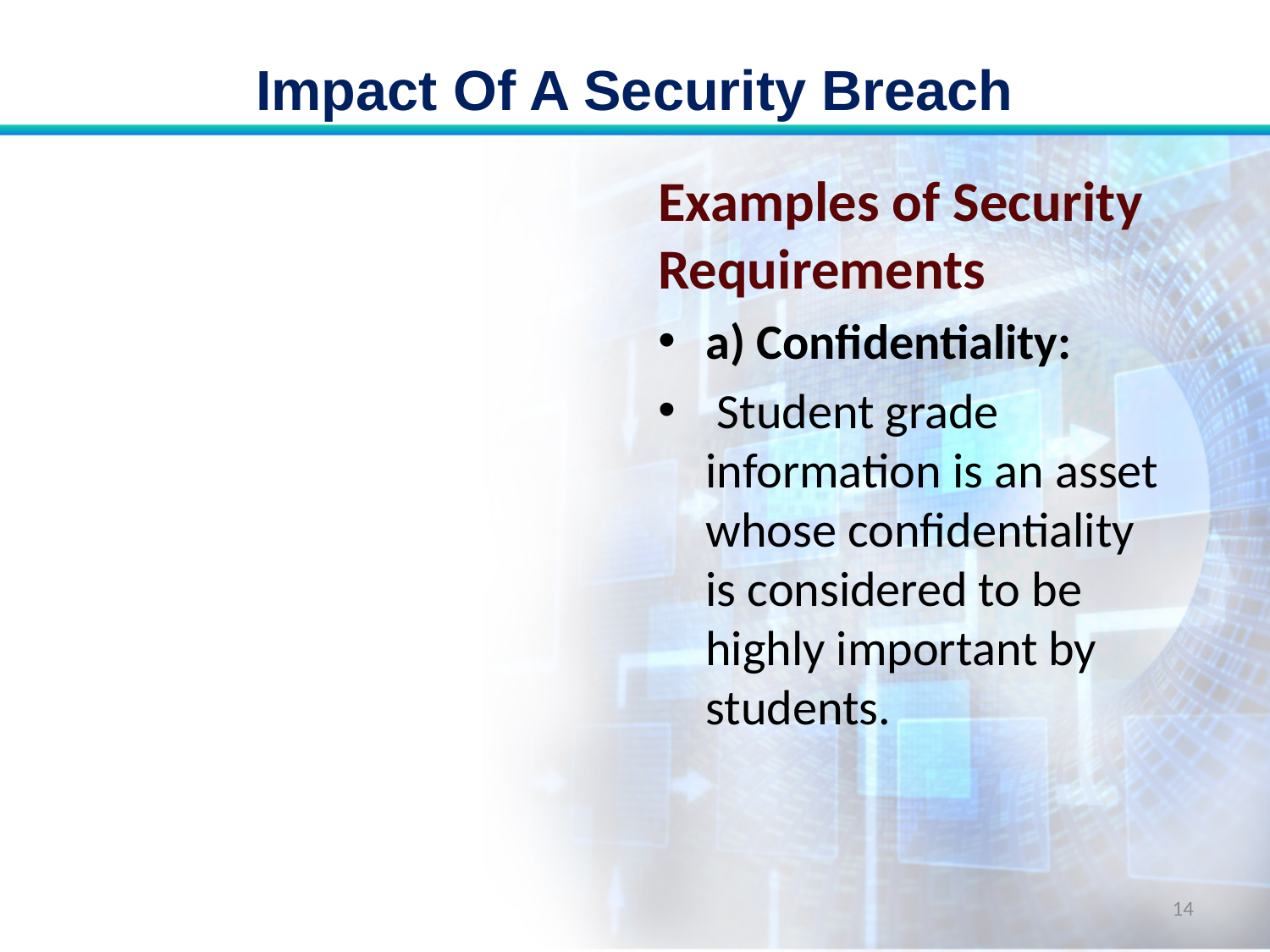

# Impact Of A Security Breach
Examples of Security Requirements
a) Confidentiality:
 Student grade information is an asset whose confidentiality is considered to be highly important by students.

14